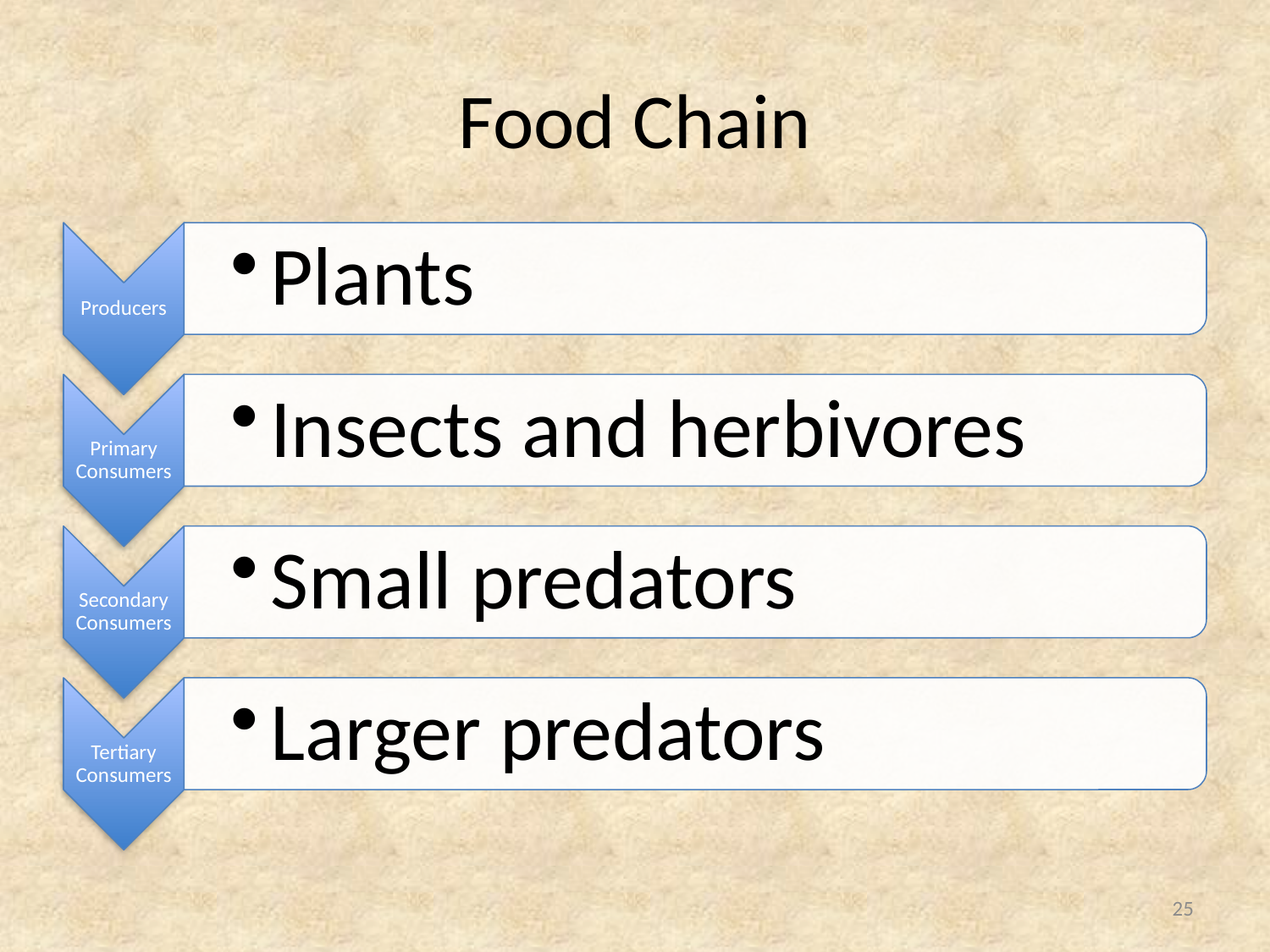

# Food Chain
Producers
Plants
Primary Consumers
Insects and herbivores
Secondary Consumers
Small predators
Tertiary Consumers
Larger predators
25